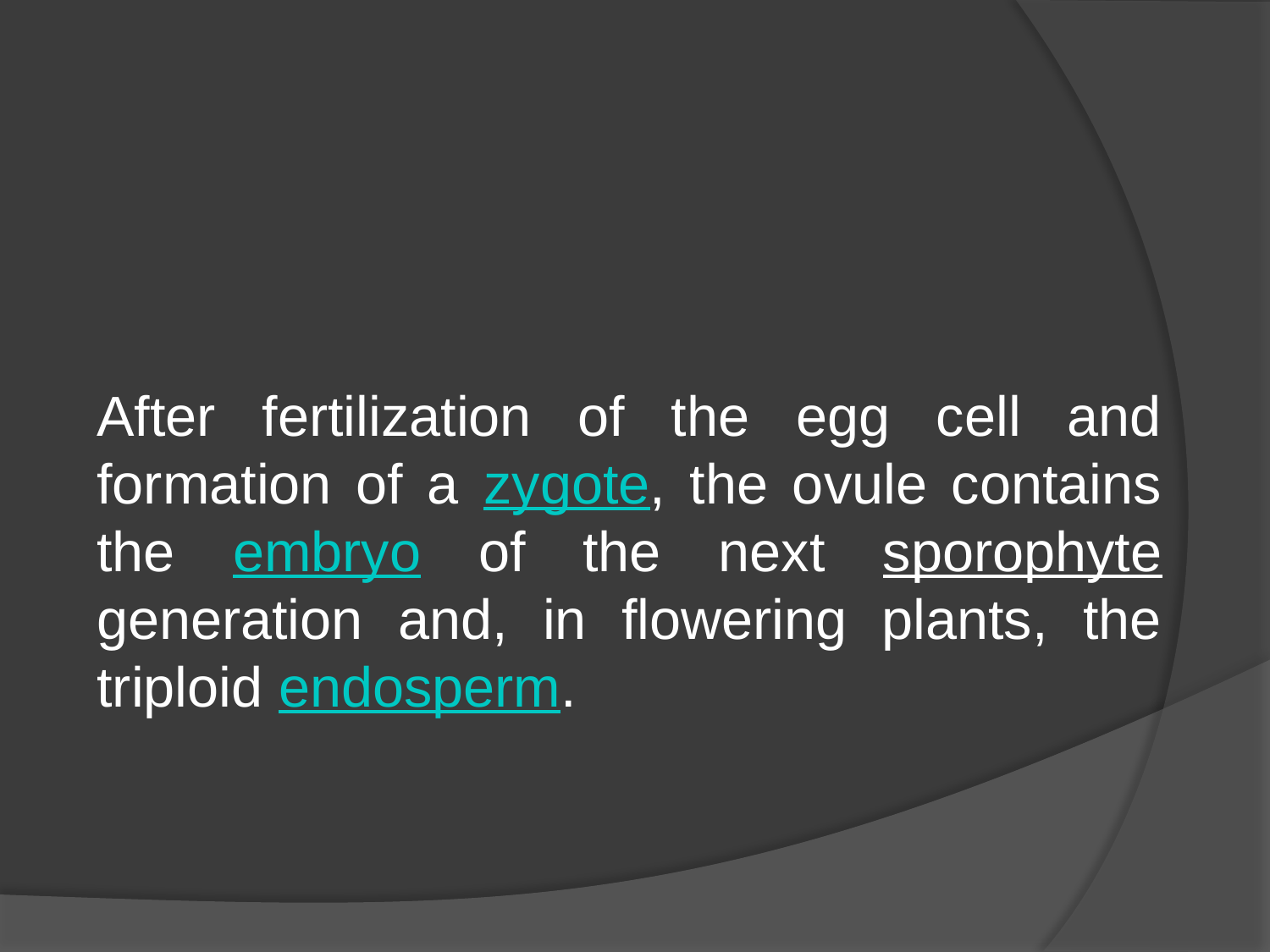

After fertilization of the egg cell and formation of a zygote, the ovule contains the embryo of the next sporophyte generation and, in flowering plants, the triploid endosperm.